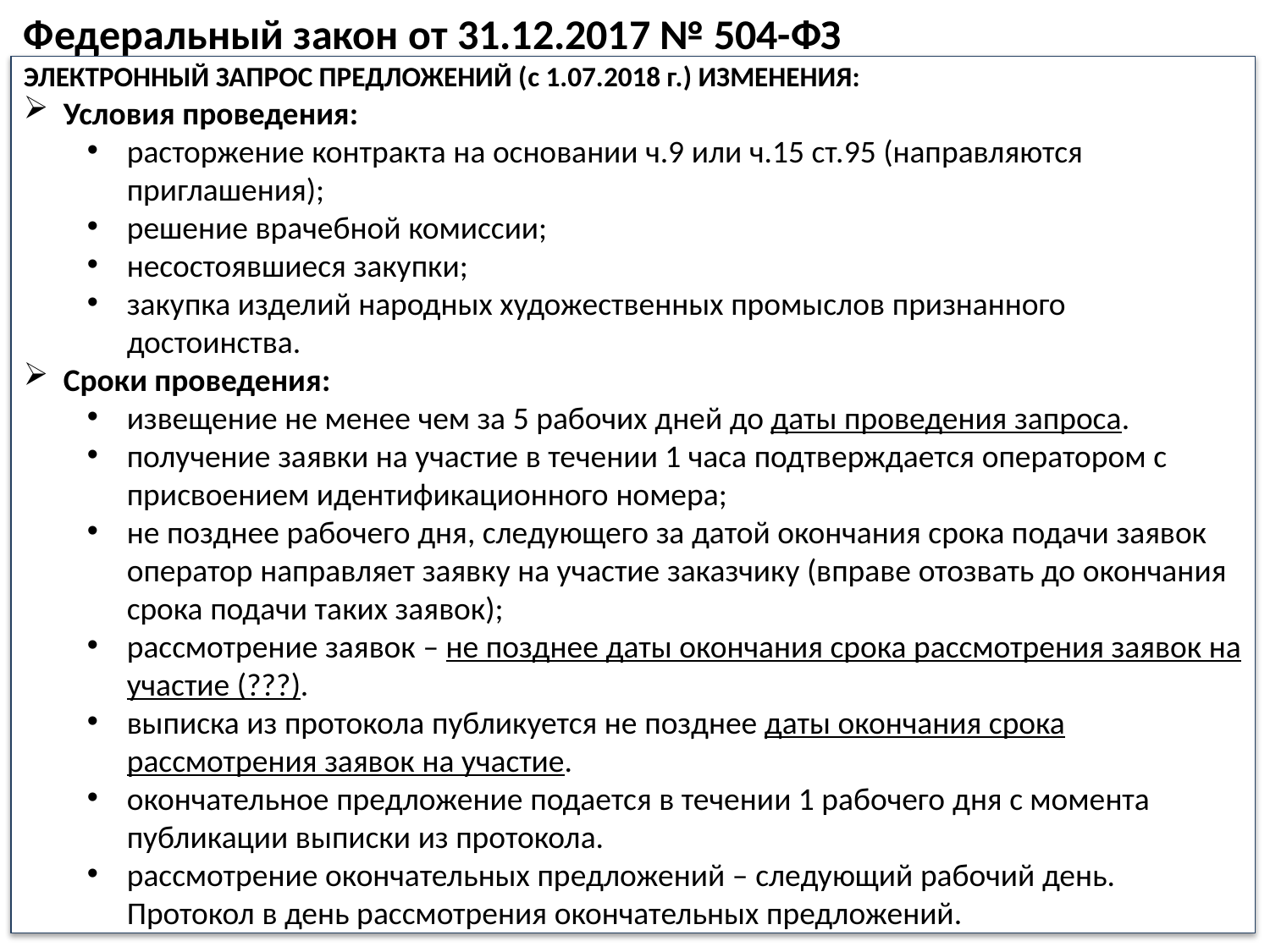

Федеральный закон от 31.12.2017 № 504-ФЗ
ЭЛЕКТРОННЫЙ ЗАПРОС ПРЕДЛОЖЕНИЙ (c 1.07.2018 г.) ИЗМЕНЕНИЯ:
Условия проведения:
расторжение контракта на основании ч.9 или ч.15 ст.95 (направляются приглашения);
решение врачебной комиссии;
несостоявшиеся закупки;
закупка изделий народных художественных промыслов признанного достоинства.
Сроки проведения:
извещение не менее чем за 5 рабочих дней до даты проведения запроса.
получение заявки на участие в течении 1 часа подтверждается оператором с присвоением идентификационного номера;
не позднее рабочего дня, следующего за датой окончания срока подачи заявок оператор направляет заявку на участие заказчику (вправе отозвать до окончания срока подачи таких заявок);
рассмотрение заявок – не позднее даты окончания срока рассмотрения заявок на участие (???).
выписка из протокола публикуется не позднее даты окончания срока рассмотрения заявок на участие.
окончательное предложение подается в течении 1 рабочего дня с момента публикации выписки из протокола.
рассмотрение окончательных предложений – следующий рабочий день. Протокол в день рассмотрения окончательных предложений.
86